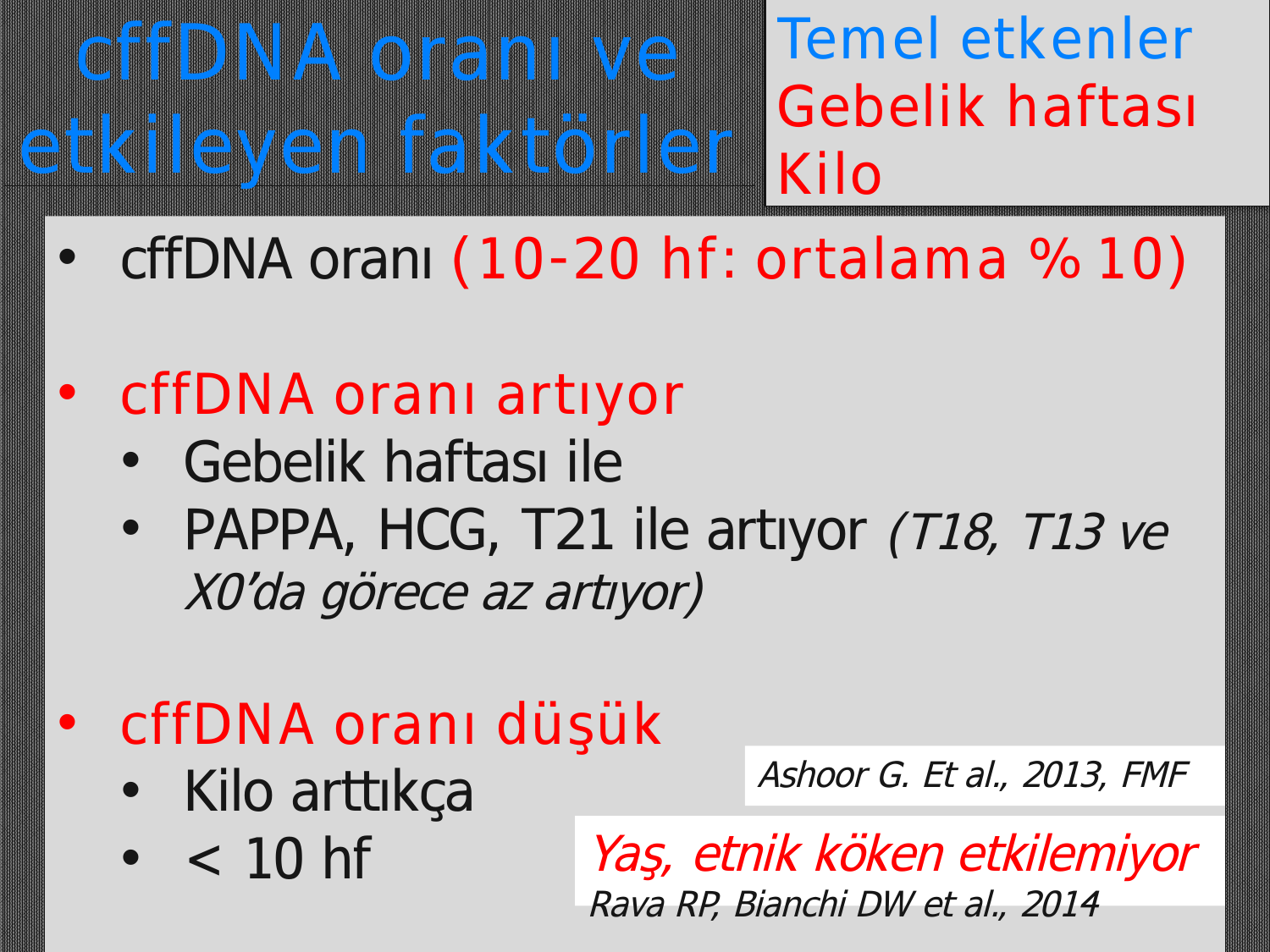

cffDNA oranı ve etkileyen faktörler
Temel etkenler
Gebelik haftası
Kilo
cffDNA oranı (10-20 hf: ortalama %10)

cffDNA oranı artıyor
Gebelik haftası ile
PAPPA, HCG, T21 ile artıyor (T18, T13 ve X0’da görece az artıyor)

cffDNA oranı düşük
Kilo arttıkça
< 10 hf
Ashoor G. Et al., 2013, FMF
Yaş, etnik köken etkilemiyor
Rava RP, Bianchi DW et al., 2014